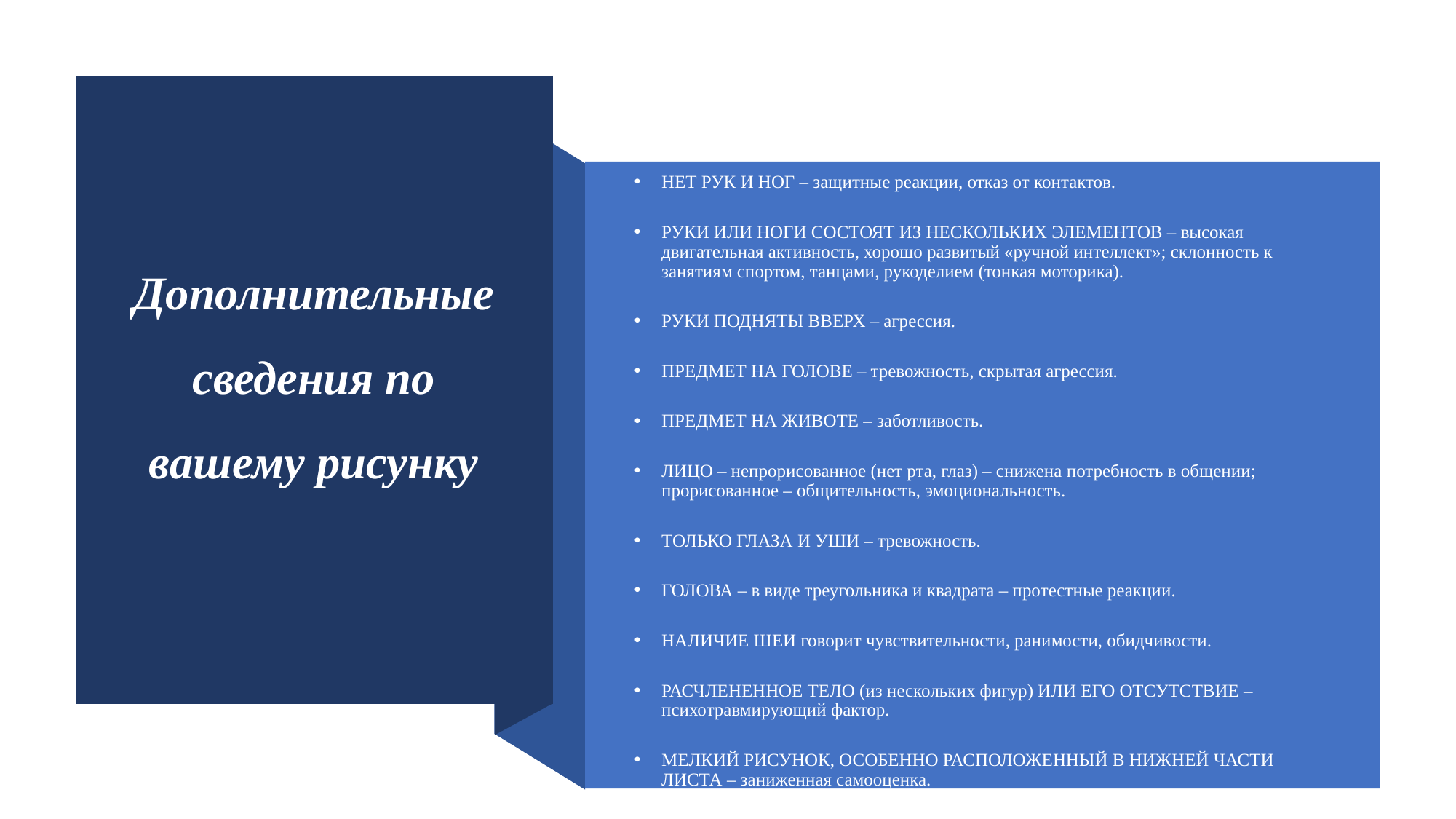

# Дополнительные сведения по вашему рисунку

НЕТ РУК И НОГ – защитные реакции, отказ от контактов.
РУКИ ИЛИ НОГИ СОСТОЯТ ИЗ НЕСКОЛЬКИХ ЭЛЕМЕНТОВ – высокая двигательная активность, хорошо развитый «ручной интеллект»; склонность к занятиям спортом, танцами, рукоделием (тонкая моторика).
РУКИ ПОДНЯТЫ ВВЕРХ – агрессия.
ПРЕДМЕТ НА ГОЛОВЕ – тревожность, скрытая агрессия.
ПРЕДМЕТ НА ЖИВОТЕ – заботливость.
ЛИЦО – непрорисованное (нет рта, глаз) – снижена потребность в общении; прорисованное – общительность, эмоциональность.
ТОЛЬКО ГЛАЗА И УШИ – тревожность.
ГОЛОВА – в виде треугольника и квадрата – протестные реакции.
НАЛИЧИЕ ШЕИ говорит чувствительности, ранимости, обидчивости.
РАСЧЛЕНЕННОЕ ТЕЛО (из нескольких фигур) ИЛИ ЕГО ОТСУТСТВИЕ – психотравмирующий фактор.
МЕЛКИЙ РИСУНОК, ОСОБЕННО РАСПОЛОЖЕННЫЙ В НИЖНЕЙ ЧАСТИ ЛИСТА – заниженная самооценка.